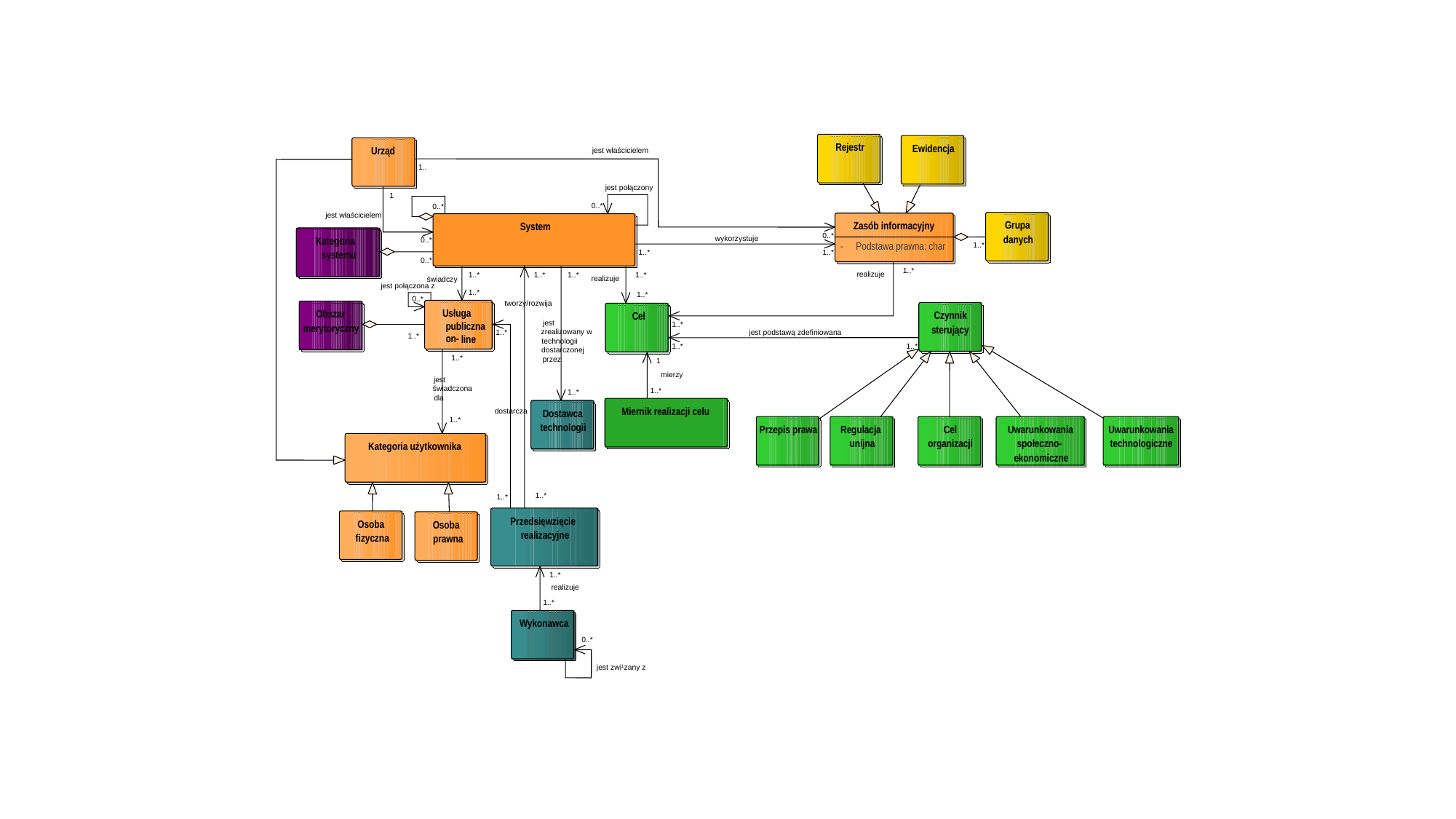

Rejestr
Ewidencja

Zasób informacyjny
System

-
Podstawa prawna: char

Urząd

Usługa
publiczna
on-
line

Dostawca
technologii

Wykonawca

Grupa
danych

Miernik realizacji celu

Cel
Uwarunkowania
organizacji
społeczno-
ekonomiczne
jest właścicielem

1..

1

0..*

jest właścicielem

0..*

Kategoria
wykorzystuje
0..*

1..*

1..*
1..*
systemu

0..*

1..*

realizuje
1..*
1..*
1..*
1..*
realizuje
świadczy
jest połączona z
1..*

1..*

0..*
tworzy/rozwija

jest
1..*

merytoryczny

zrealizowany w
1..*
jest podstawą zdefiniowana
1..*

technologii

1..*
1..*
dostarczonej

1..*
przez
1
mierzy
jest
świadczona
1..*
1..*

dla
dostarcza
1..*

1..*
1..*

jest połączony
0..*

Obszar

Kategoria użytkownika

Przedsięwzięcie
Osoba
Osoba
realizacyjne
fizyczna
prawna

Czynnik
Cel
sterujący

Przepis prawa
Regulacja
Uwarunkowania
unijna
technologiczne
1..*
realizuje
1..*
0..*
jest zwi¹zany z